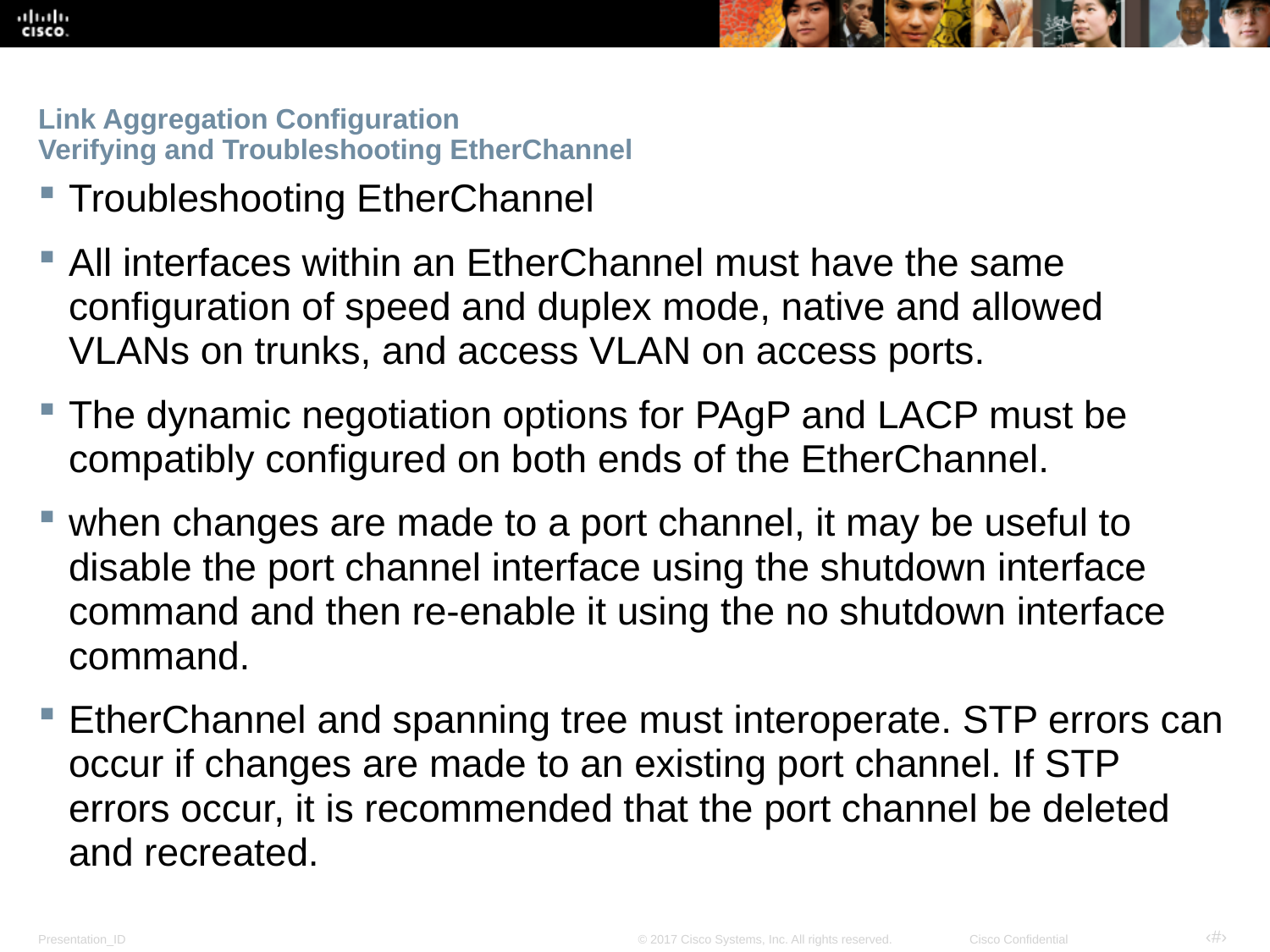

# Link Aggregation Configuration Verifying and Troubleshooting EtherChannel
Troubleshooting EtherChannel
All interfaces within an EtherChannel must have the same configuration of speed and duplex mode, native and allowed VLANs on trunks, and access VLAN on access ports.
The dynamic negotiation options for PAgP and LACP must be compatibly configured on both ends of the EtherChannel.
when changes are made to a port channel, it may be useful to disable the port channel interface using the shutdown interface command and then re-enable it using the no shutdown interface command.
EtherChannel and spanning tree must interoperate. STP errors can occur if changes are made to an existing port channel. If STP errors occur, it is recommended that the port channel be deleted and recreated.